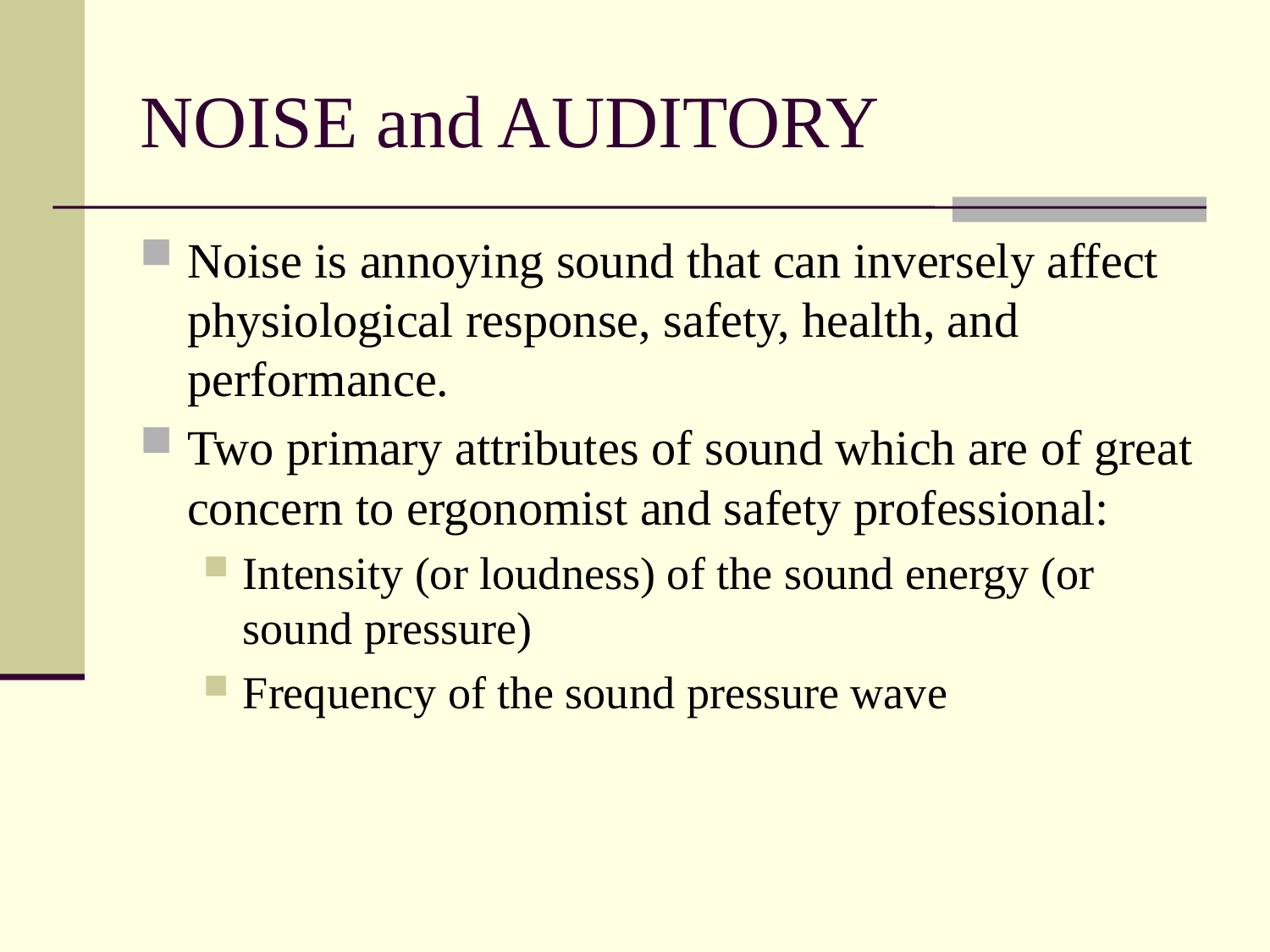

# NOISE and AUDITORY
Noise is annoying sound that can inversely affect physiological response, safety, health, and performance.
Two primary attributes of sound which are of great concern to ergonomist and safety professional:
Intensity (or loudness) of the sound energy (or sound pressure)
Frequency of the sound pressure wave